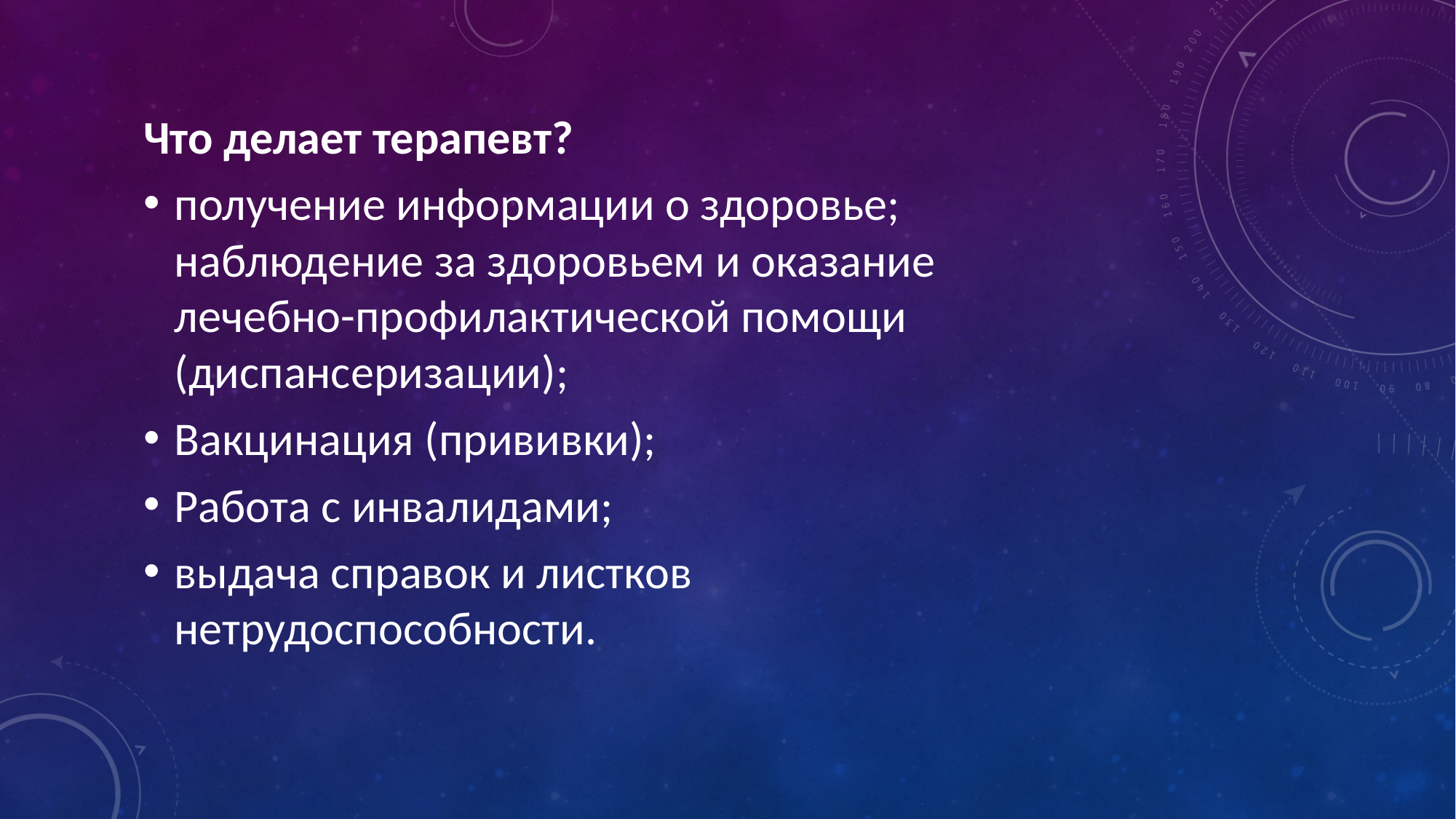

Что делает терапевт?
получение информации о здоровье; наблюдение за здоровьем и оказание лечебно-профилактической помощи (диспансеризации);
Вакцинация (прививки);
Работа с инвалидами;
выдача справок и листков нетрудоспособности.